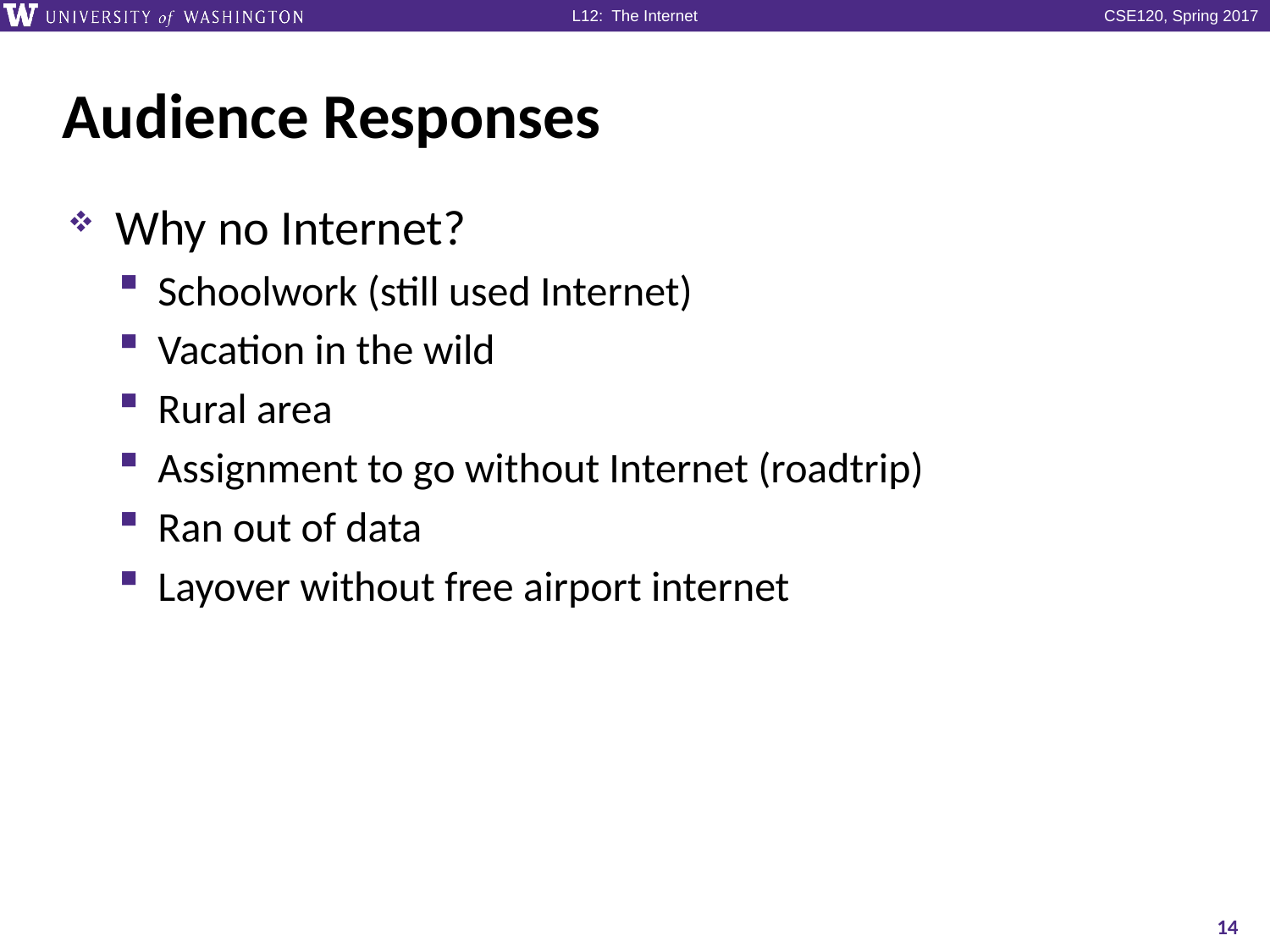

# Audience Responses
Why no Internet?
Schoolwork (still used Internet)
Vacation in the wild
Rural area
Assignment to go without Internet (roadtrip)
Ran out of data
Layover without free airport internet
14